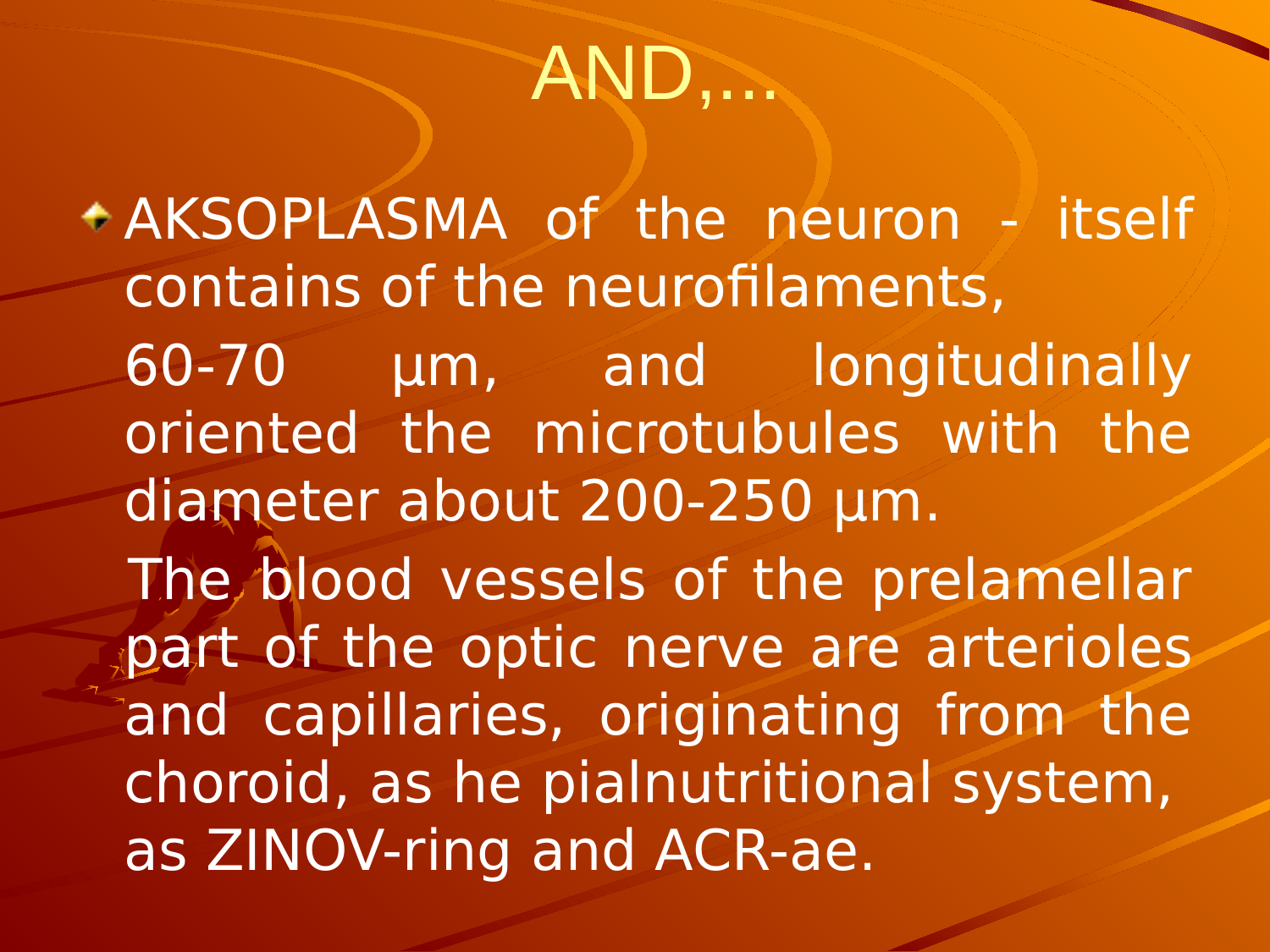

# AND,...
AKSOPLASMA of the neuron - itself contains of the neurofilaments,
	60-70 μm, and longitudinally oriented the microtubules with the diameter about 200-250 μm.
  The blood vessels of the prelamellar part of the optic nerve are arterioles and capillaries, originating from the choroid, as he pialnutritional system,  as ZINOV-ring and ACR-ae.